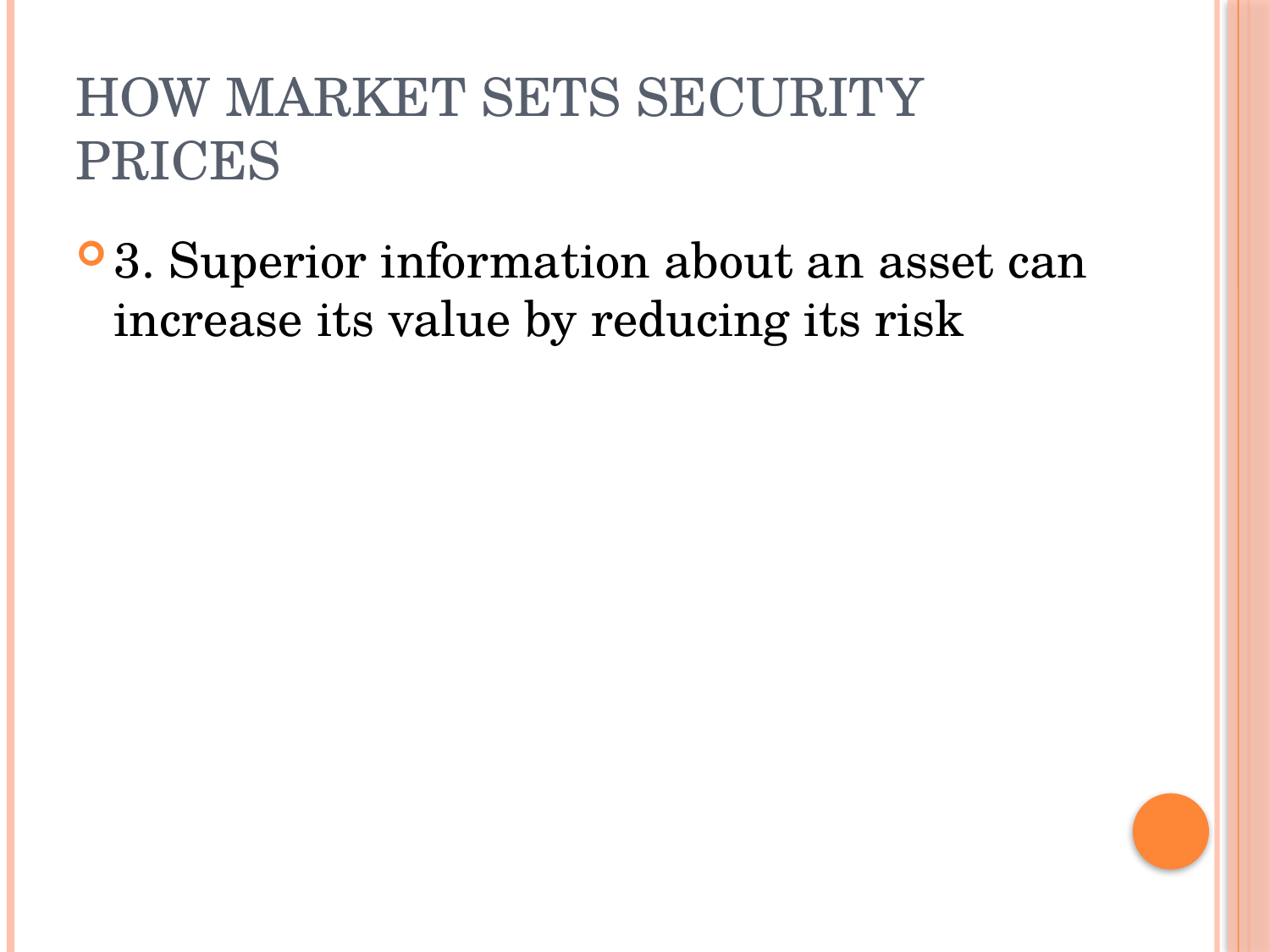

# How market sets security prices
3. Superior information about an asset can increase its value by reducing its risk